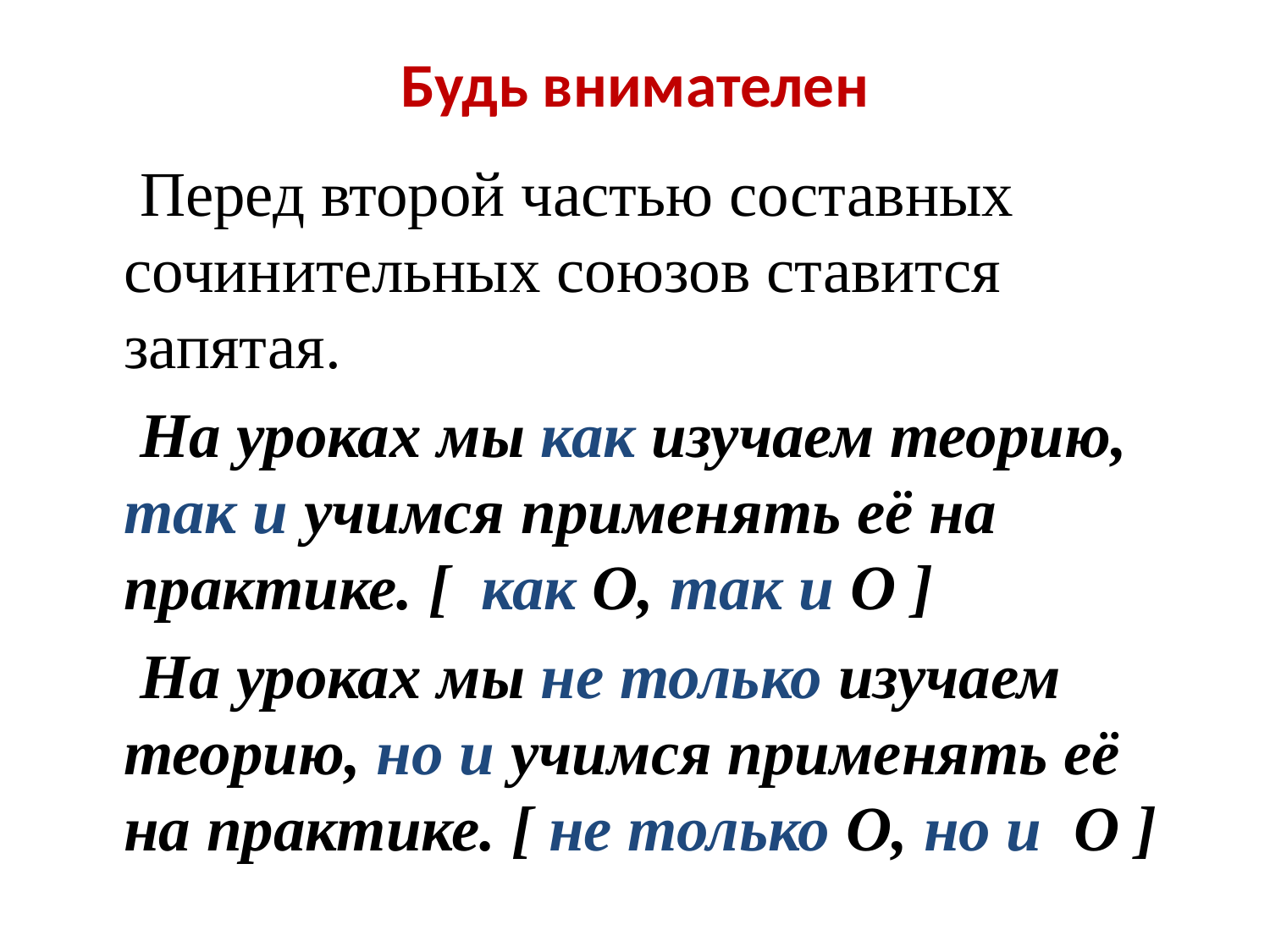

# Будь внимателен
    Перед второй частью составных сочинительных союзов ставится запятая.
    На уроках мы как изучаем теорию, так и учимся применять её на практике. [  как O, так и O ]
    На уроках мы не только изучаем теорию, но и учимся применять её на практике. [ не только O, но и  O ]